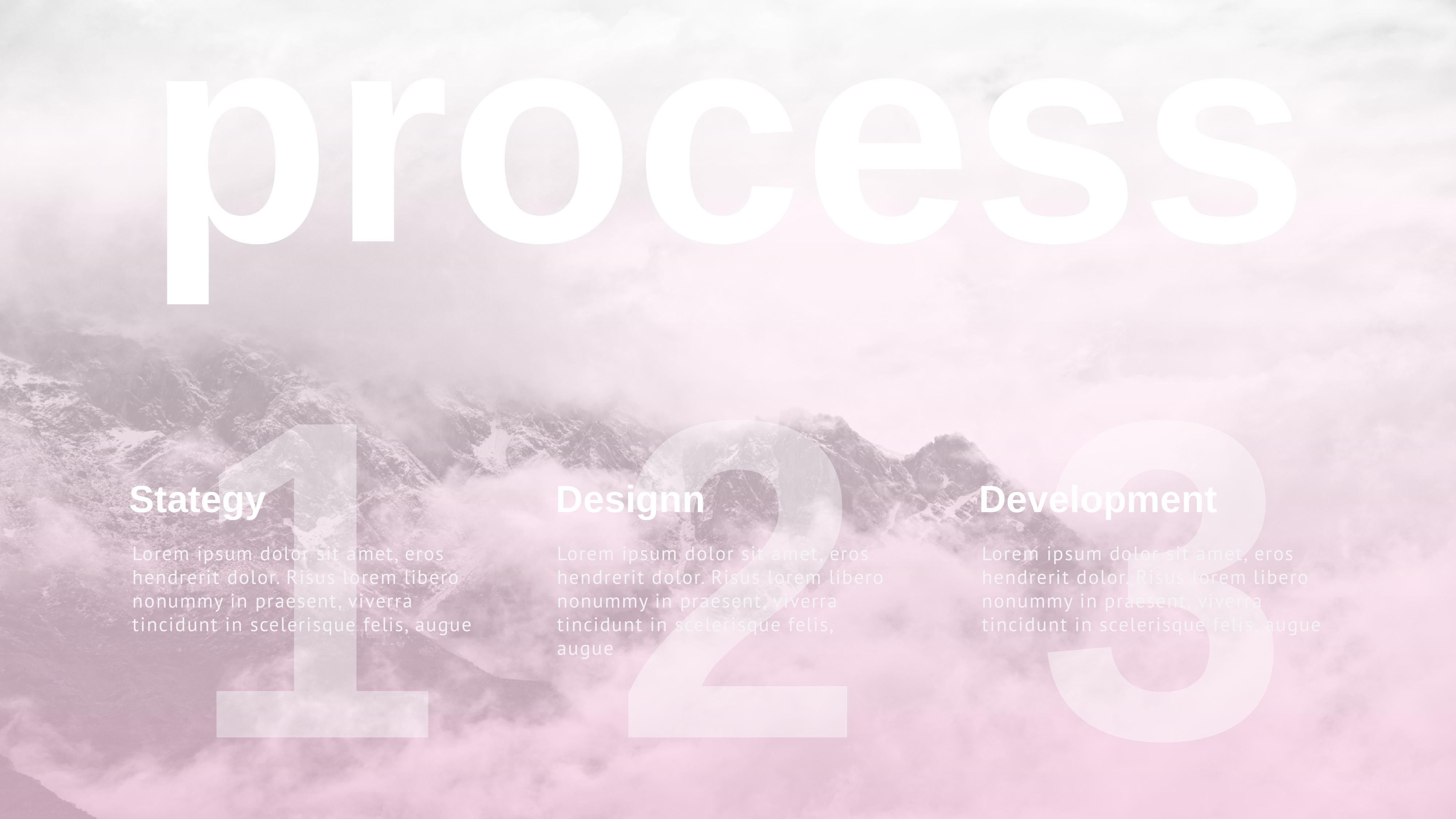

process

1
Stategy
Lorem ipsum dolor sit amet, eros hendrerit dolor. Risus lorem libero nonummy in praesent, viverra tincidunt in scelerisque felis, augue
2
Designn
Lorem ipsum dolor sit amet, eros hendrerit dolor. Risus lorem libero nonummy in praesent, viverra tincidunt in scelerisque felis, augue
3
Development
Lorem ipsum dolor sit amet, eros hendrerit dolor. Risus lorem libero nonummy in praesent, viverra tincidunt in scelerisque felis, augue